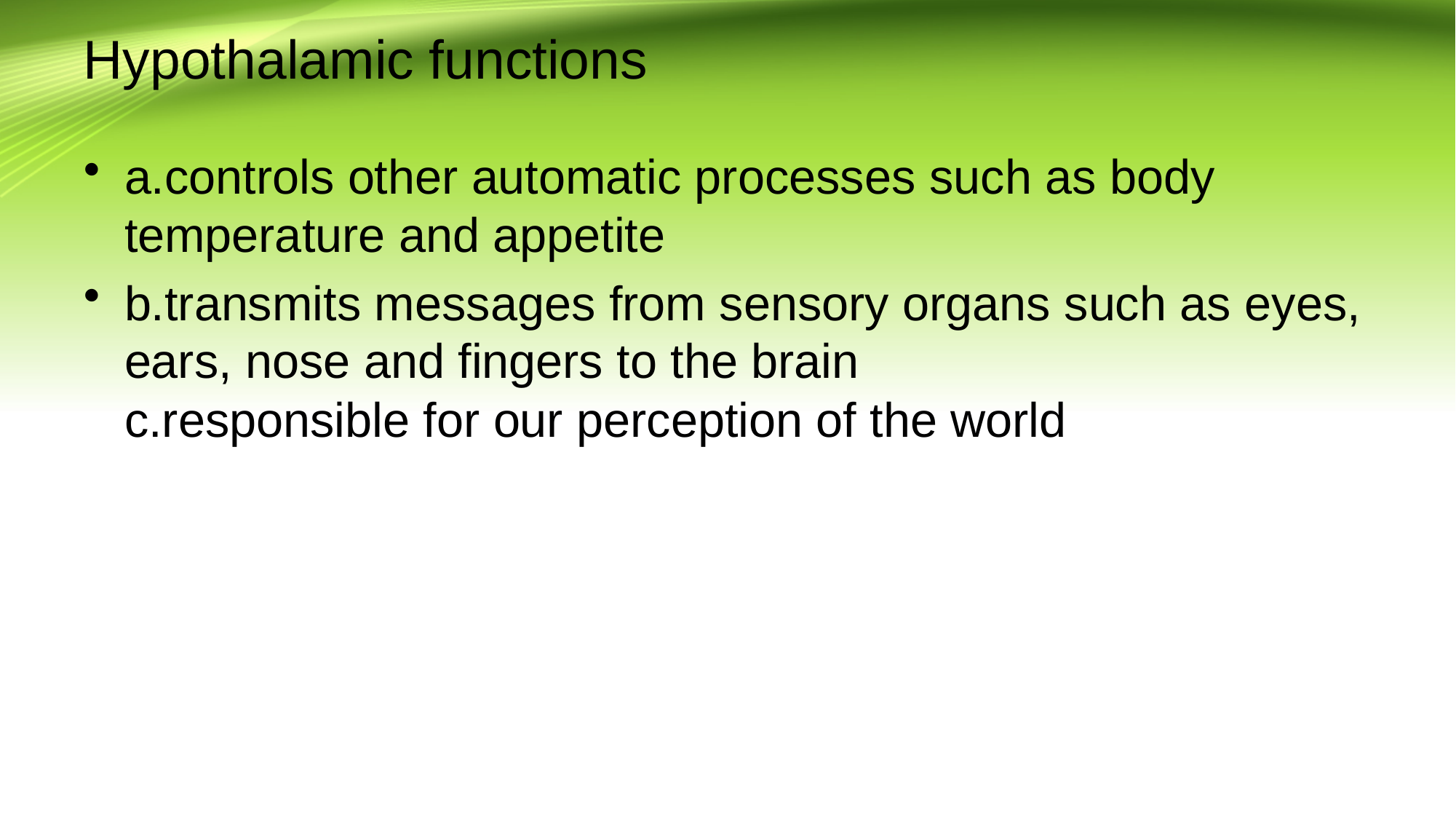

# Hypothalamic functions
а.controls other automatic processes such as body temperature and appetite
b.transmits messages from sensory organs such as eyes, ears, nose and fingers to the brain
с.responsible for our perception of the world